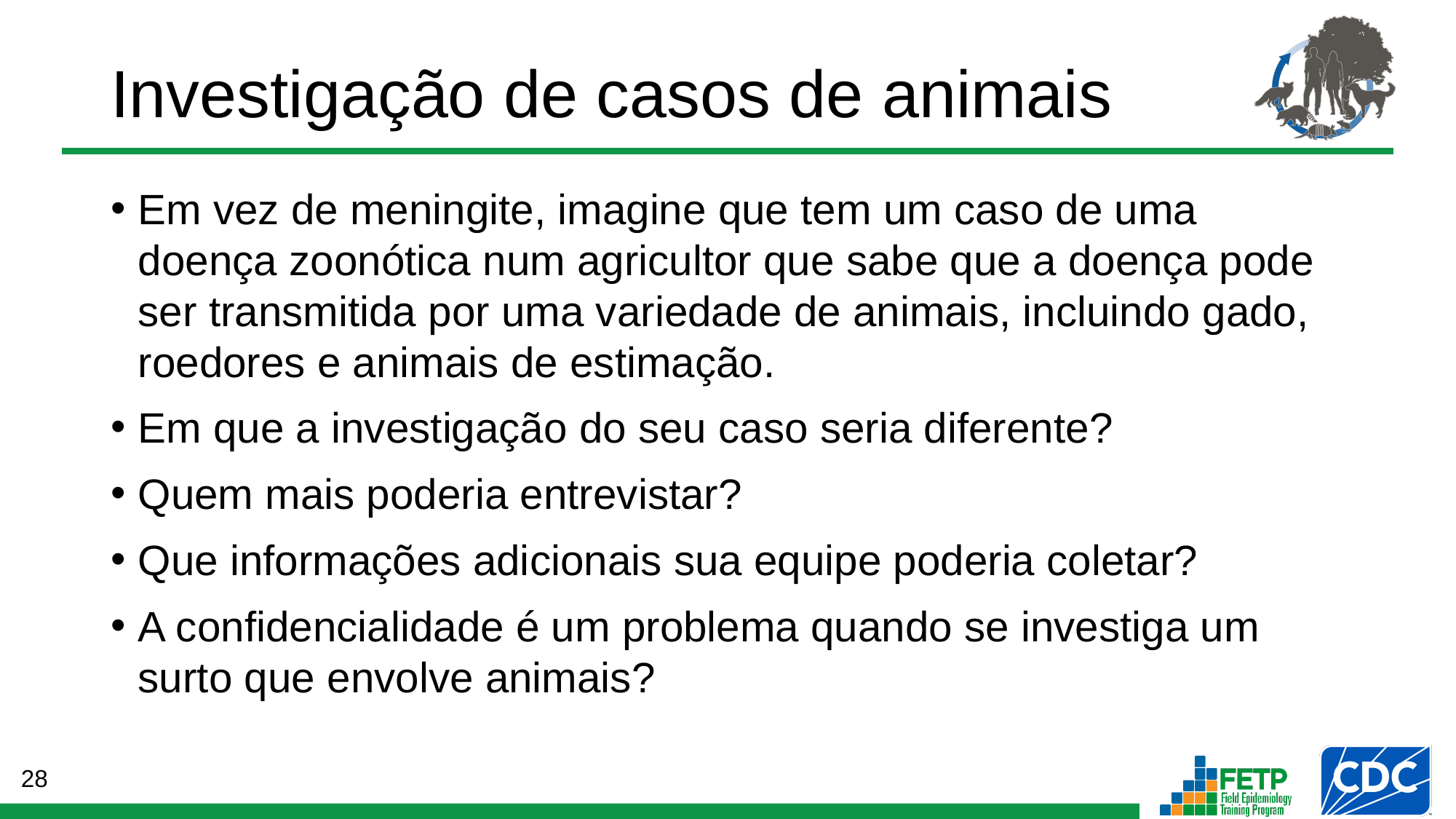

# Investigação de casos de animais
Em vez de meningite, imagine que tem um caso de uma doença zoonótica num agricultor que sabe que a doença pode ser transmitida por uma variedade de animais, incluindo gado, roedores e animais de estimação.
Em que a investigação do seu caso seria diferente?
Quem mais poderia entrevistar?
Que informações adicionais sua equipe poderia coletar?
A confidencialidade é um problema quando se investiga um surto que envolve animais?